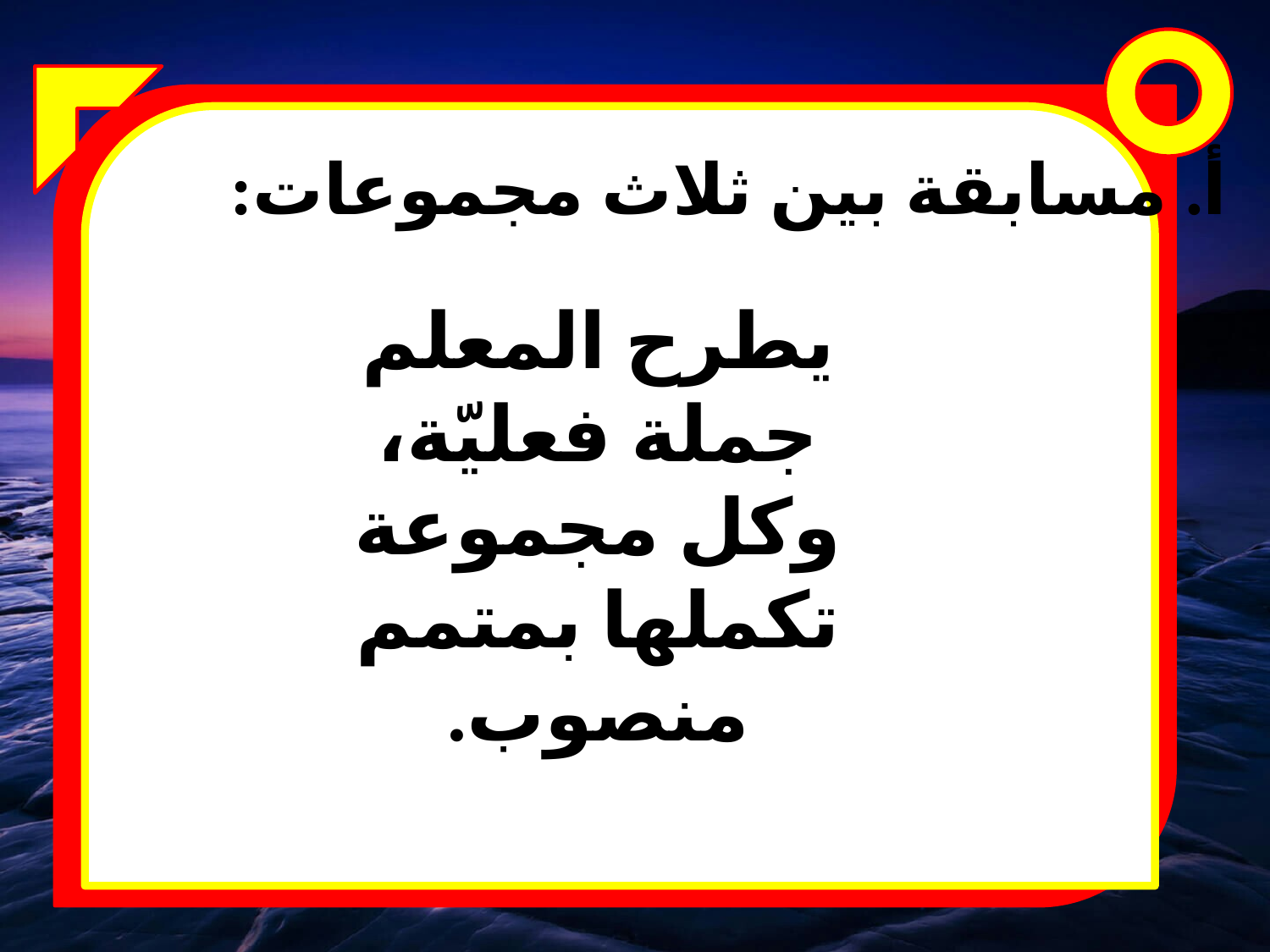

أ. مسابقة بين ثلاث مجموعات:
يطرح المعلم جملة فعليّة، وكل مجموعة تكملها بمتمم منصوب.